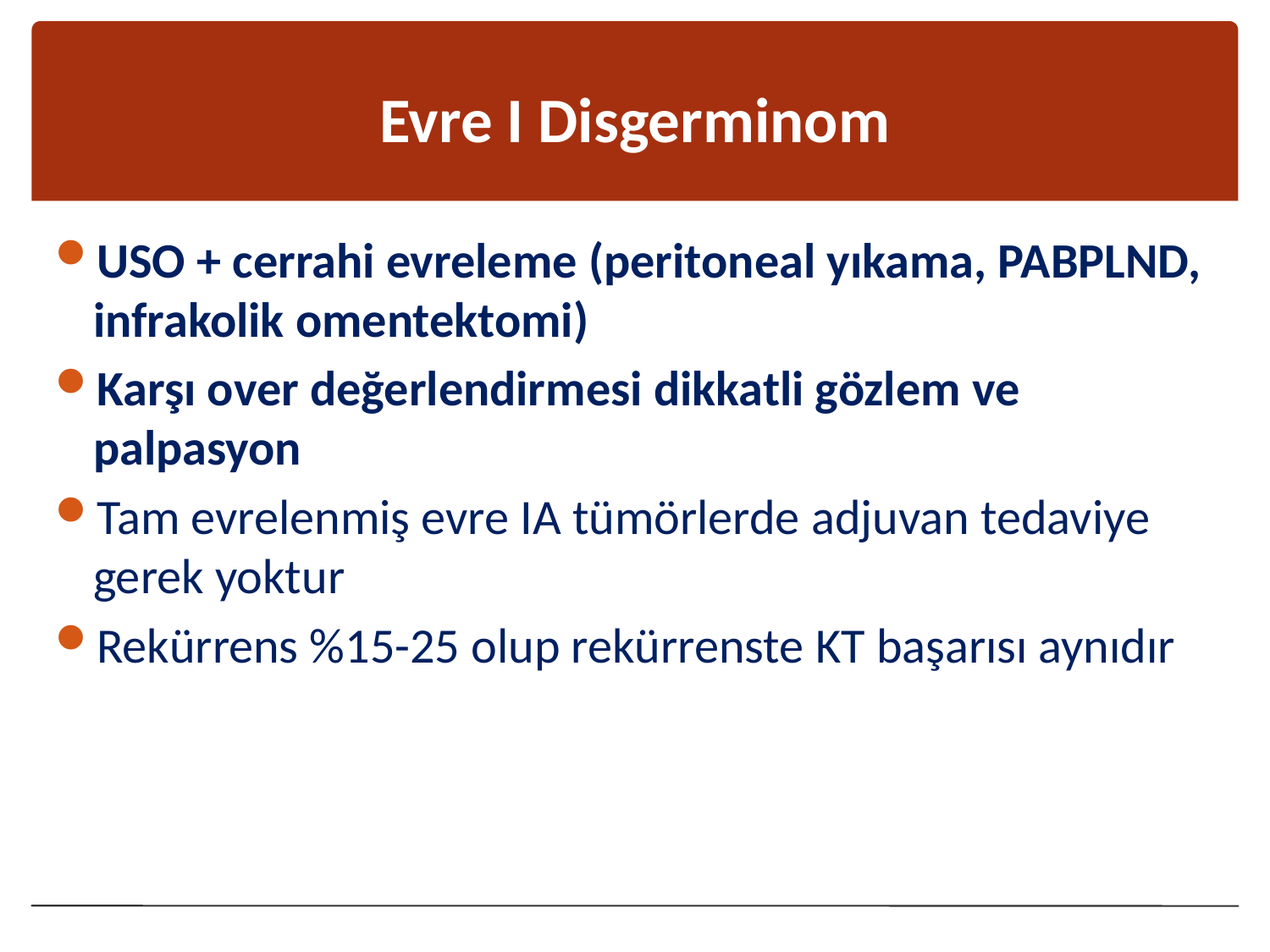

# Evre I Disgerminom
USO + cerrahi evreleme (peritoneal yıkama, PABPLND, infrakolik omentektomi)
Karşı over değerlendirmesi dikkatli gözlem ve palpasyon
Tam evrelenmiş evre IA tümörlerde adjuvan tedaviye gerek yoktur
Rekürrens %15-25 olup rekürrenste KT başarısı aynıdır